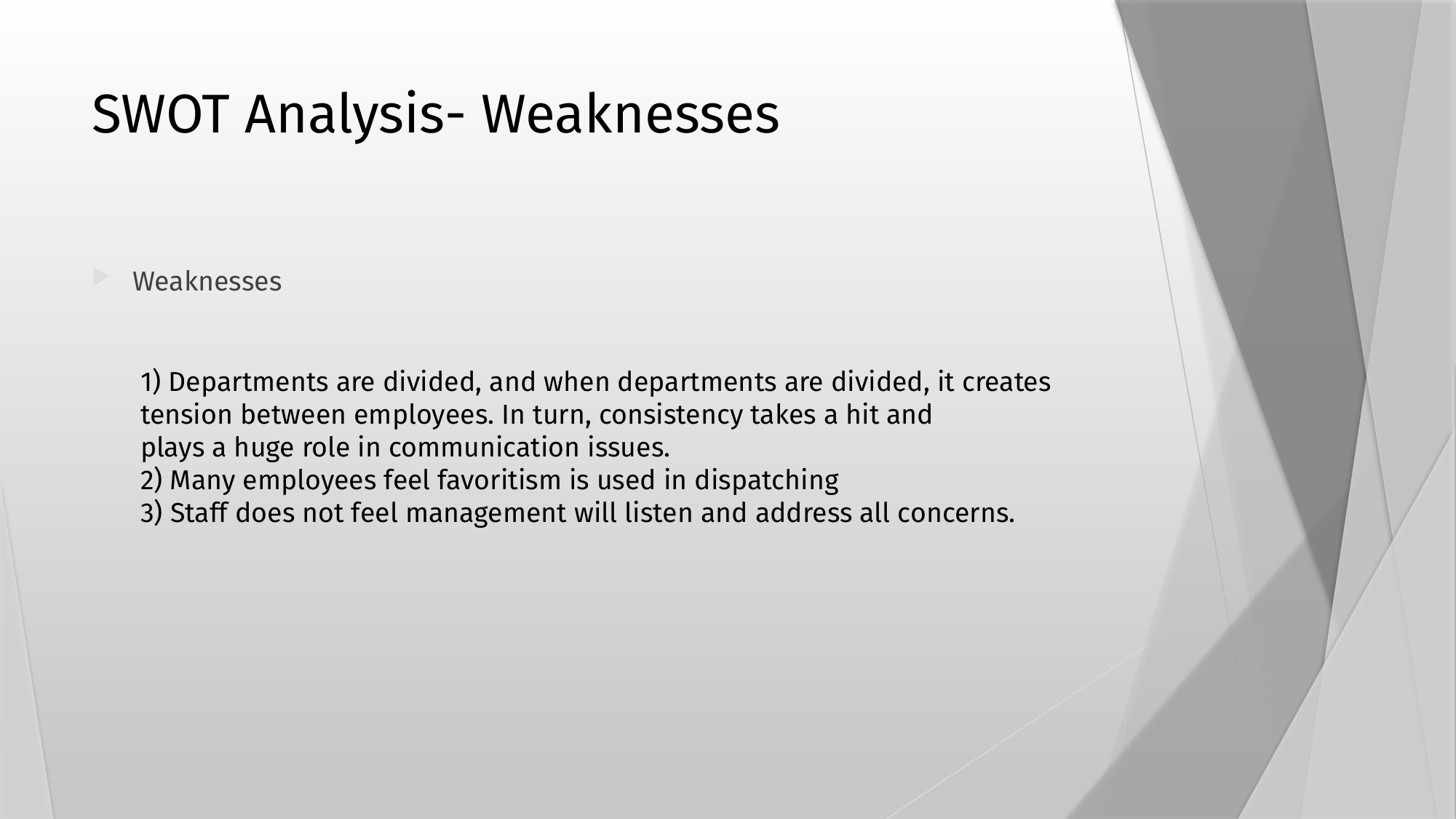

# SWOT Analysis- Weaknesses
Weaknesses

1) Departments are divided, and when departments are divided, it creates tension between employees. In turn, consistency takes a hit and
plays a huge role in communication issues.
2) Many employees feel favoritism is used in dispatching
3) Staff does not feel management will listen and address all concerns.